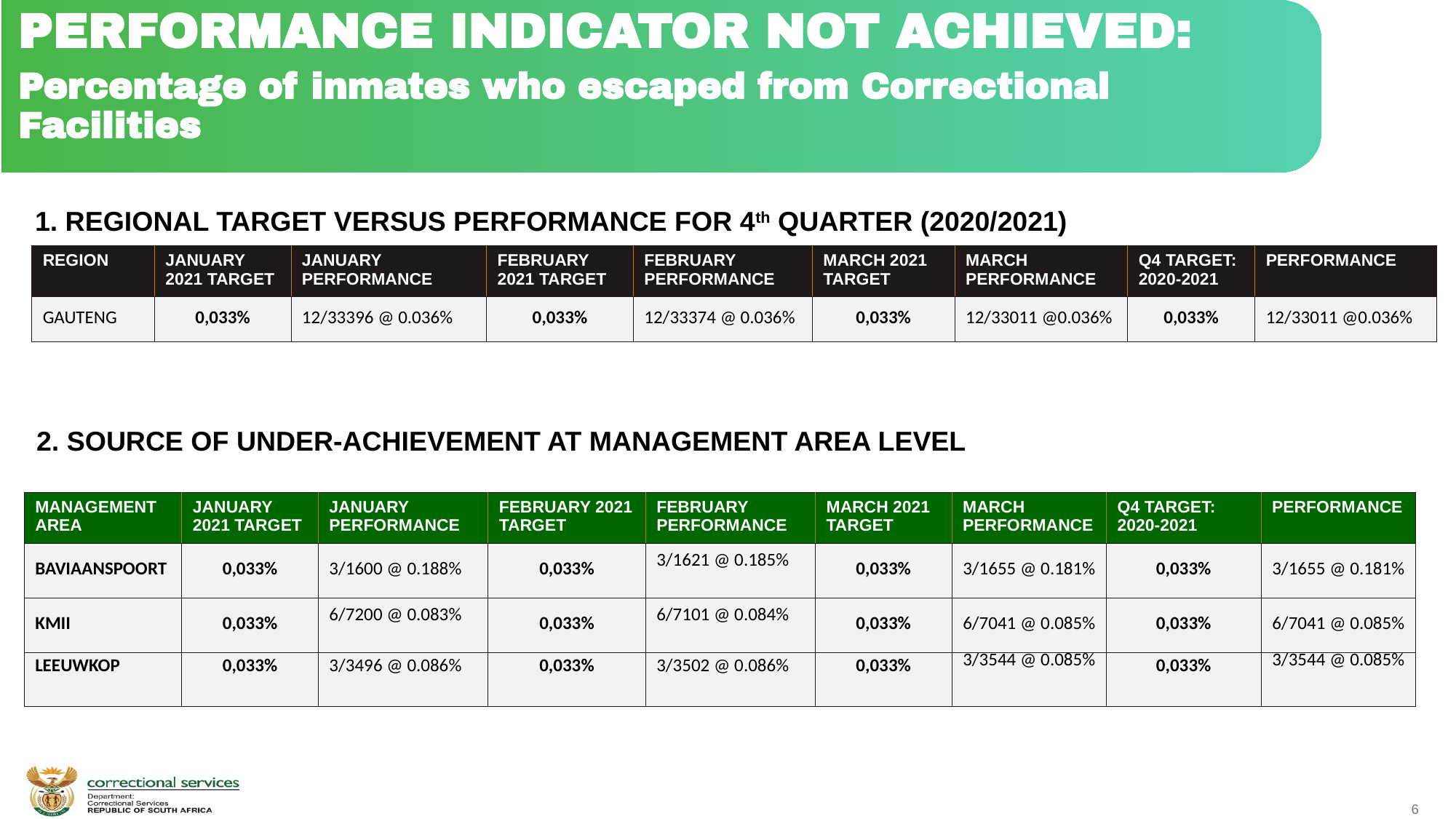

PERFORMANCE INDICATOR NOT ACHIEVED:
Percentage of inmates who escaped from Correctional Facilities

1. REGIONAL TARGET VERSUS PERFORMANCE FOR 4th QUARTER (2020/2021)
| REGION | JANUARY 2021 TARGET | JANUARY PERFORMANCE | FEBRUARY 2021 TARGET | FEBRUARY PERFORMANCE | MARCH 2021 TARGET | MARCH PERFORMANCE | Q4 TARGET: 2020-2021 | PERFORMANCE |
| --- | --- | --- | --- | --- | --- | --- | --- | --- |
| GAUTENG | 0,033% | 12/33396 @ 0.036% | 0,033% | 12/33374 @ 0.036% | 0,033% | 12/33011 @0.036% | 0,033% | 12/33011 @0.036% |
     2. SOURCE OF UNDER-ACHIEVEMENT AT MANAGEMENT AREA LEVEL
| MANAGEMENT AREA | JANUARY 2021 TARGET | JANUARY PERFORMANCE | FEBRUARY 2021 TARGET | FEBRUARY PERFORMANCE | MARCH 2021 TARGET | MARCH PERFORMANCE | Q4 TARGET: 2020-2021 | PERFORMANCE |
| --- | --- | --- | --- | --- | --- | --- | --- | --- |
| BAVIAANSPOORT | 0,033% | 3/1600 @ 0.188% | 0,033% | 3/1621 @ 0.185% | 0,033% | 3/1655 @ 0.181% | 0,033% | 3/1655 @ 0.181% |
| KMII | 0,033% | 6/7200 @ 0.083% | 0,033% | 6/7101 @ 0.084% | 0,033% | 6/7041 @ 0.085% | 0,033% | 6/7041 @ 0.085% |
| LEEUWKOP | 0,033% | 3/3496 @ 0.086% | 0,033% | 3/3502 @ 0.086% | 0,033% | 3/3544 @ 0.085% | 0,033% | 3/3544 @ 0.085% |